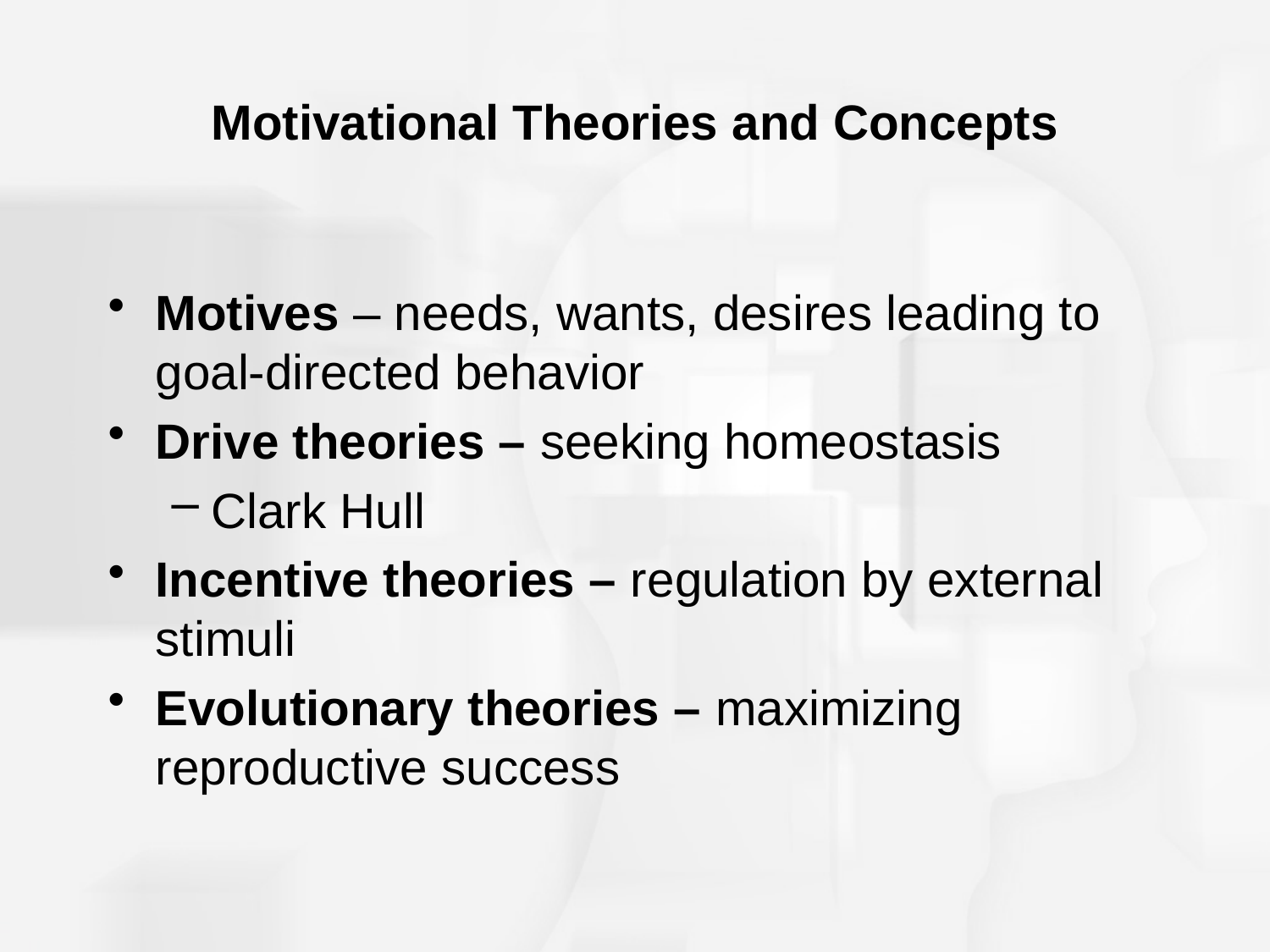

# Motivational Theories and Concepts
Motives – needs, wants, desires leading to goal-directed behavior
Drive theories – seeking homeostasis
Clark Hull
Incentive theories – regulation by external stimuli
Evolutionary theories – maximizing reproductive success